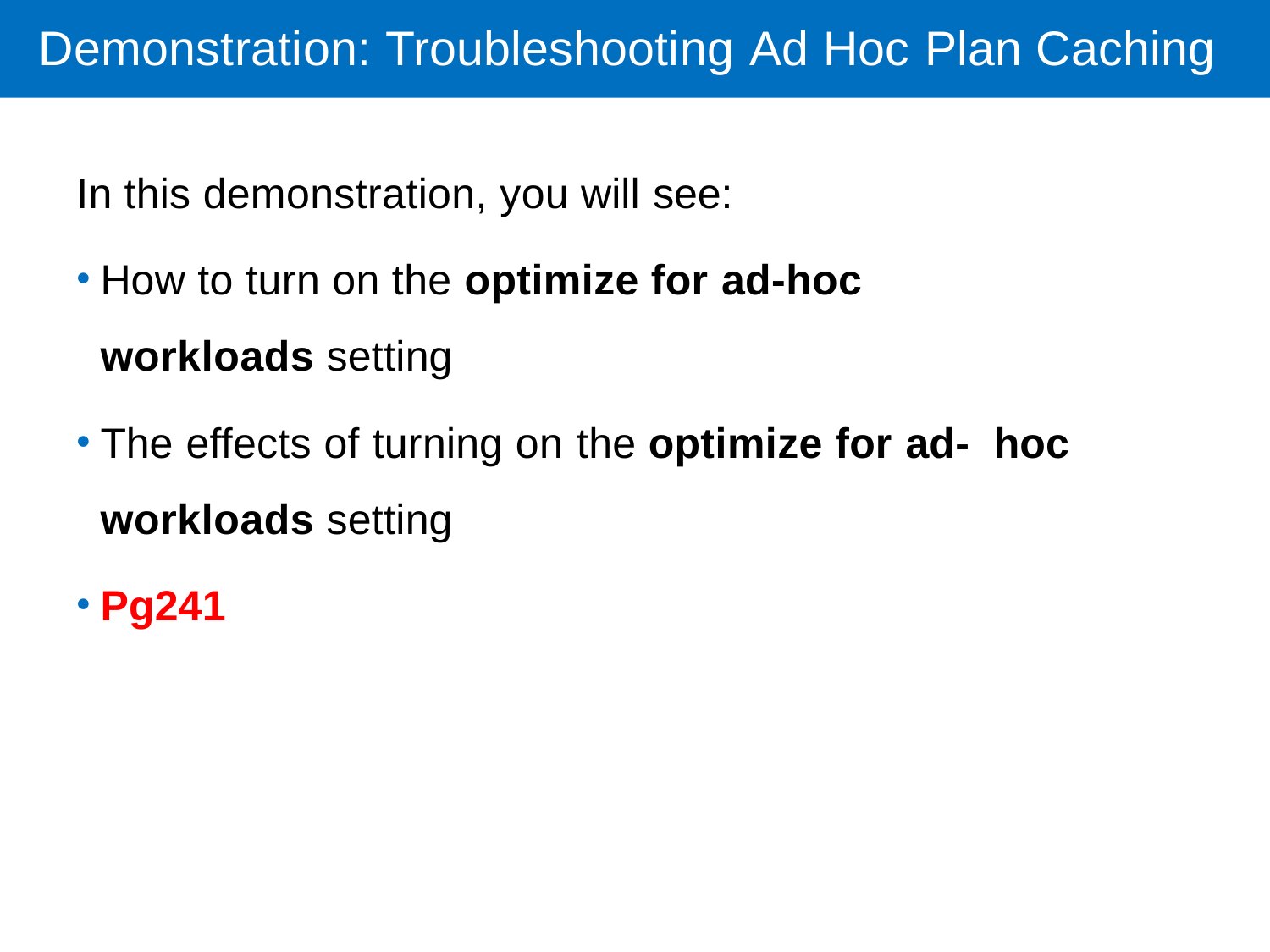

Demonstration: Troubleshooting Ad Hoc Plan Caching

In this demonstration, you will see:
How to turn on the optimize for ad-hoc  workloads setting
The effects of turning on the optimize for ad-  hoc workloads setting
Pg241